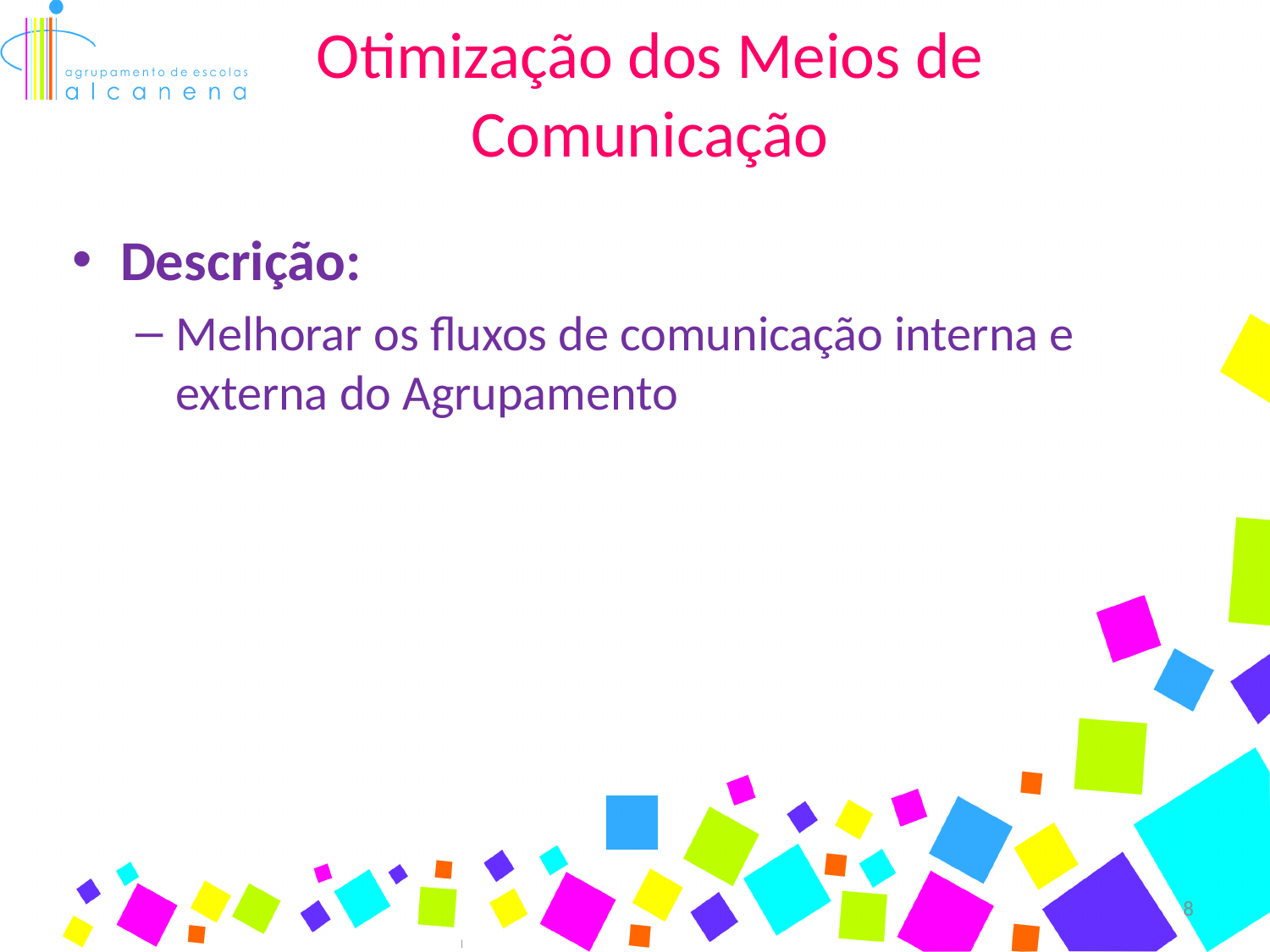

Otimização dos Meios de Comunicação
Descrição:
Melhorar os fluxos de comunicação interna e externa do Agrupamento
8